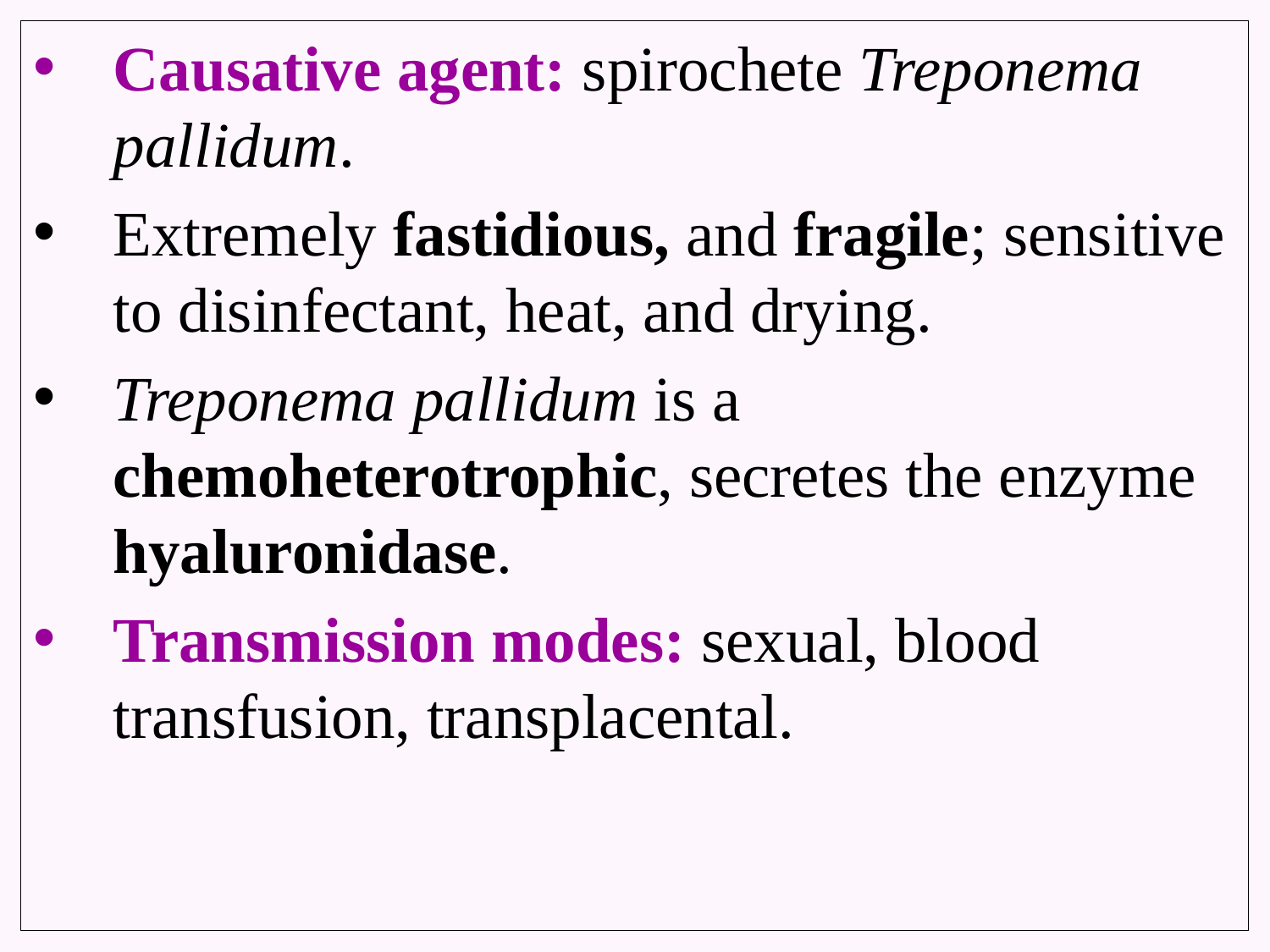

Causative agent: spirochete Treponema pallidum.
Extremely fastidious, and fragile; sensitive to disinfectant, heat, and drying.
Treponema pallidum is a chemoheterotrophic, secretes the enzyme hyaluronidase.
Transmission modes: sexual, blood transfusion, transplacental.